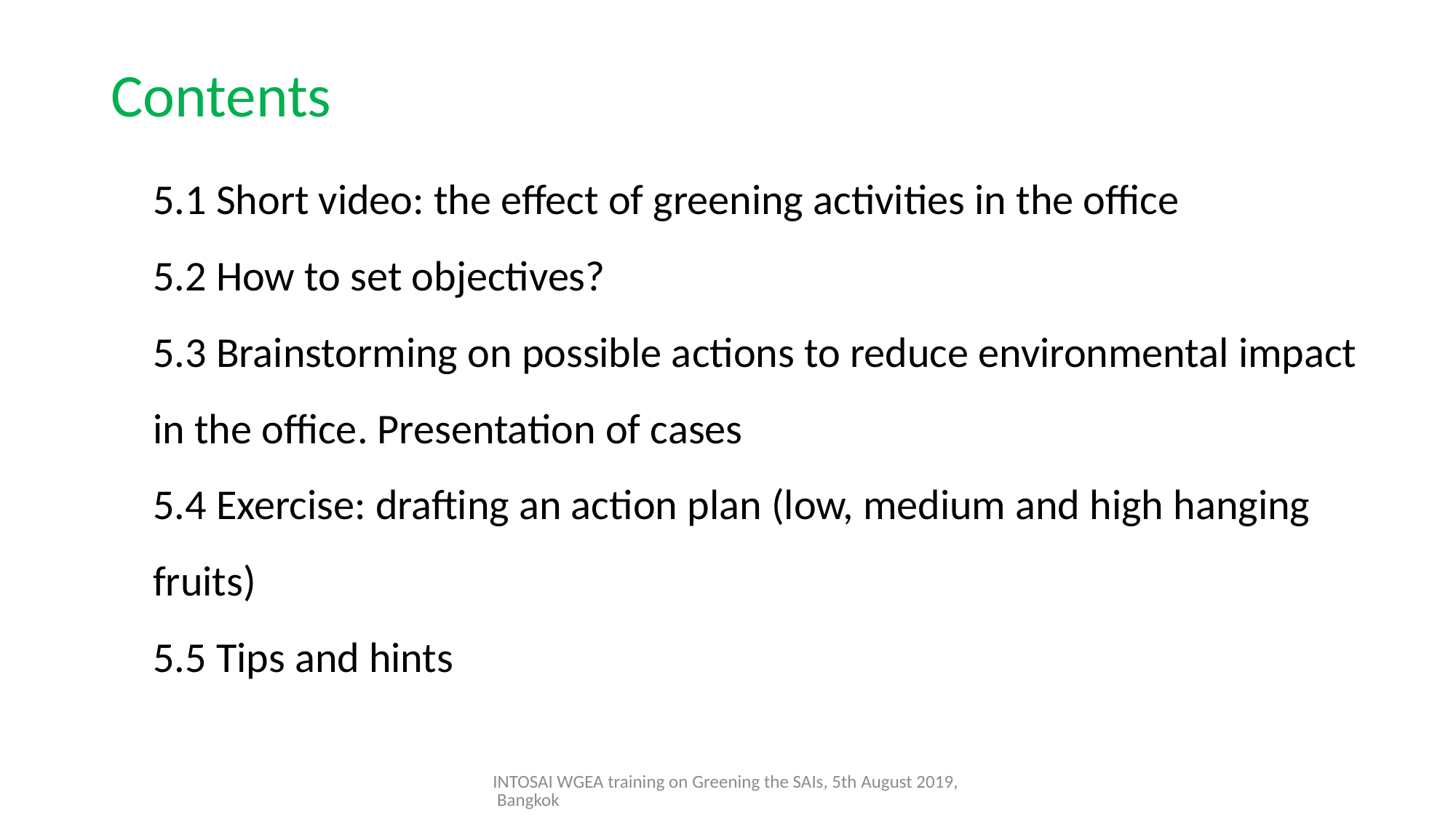

# Contents
5.1 Short video: the effect of greening activities in the office
5.2 How to set objectives?
5.3 Brainstorming on possible actions to reduce environmental impact in the office. Presentation of cases
5.4 Exercise: drafting an action plan (low, medium and high hanging fruits)
5.5 Tips and hints

INTOSAI WGEA training on Greening the SAIs, 5th August 2019, Bangkok